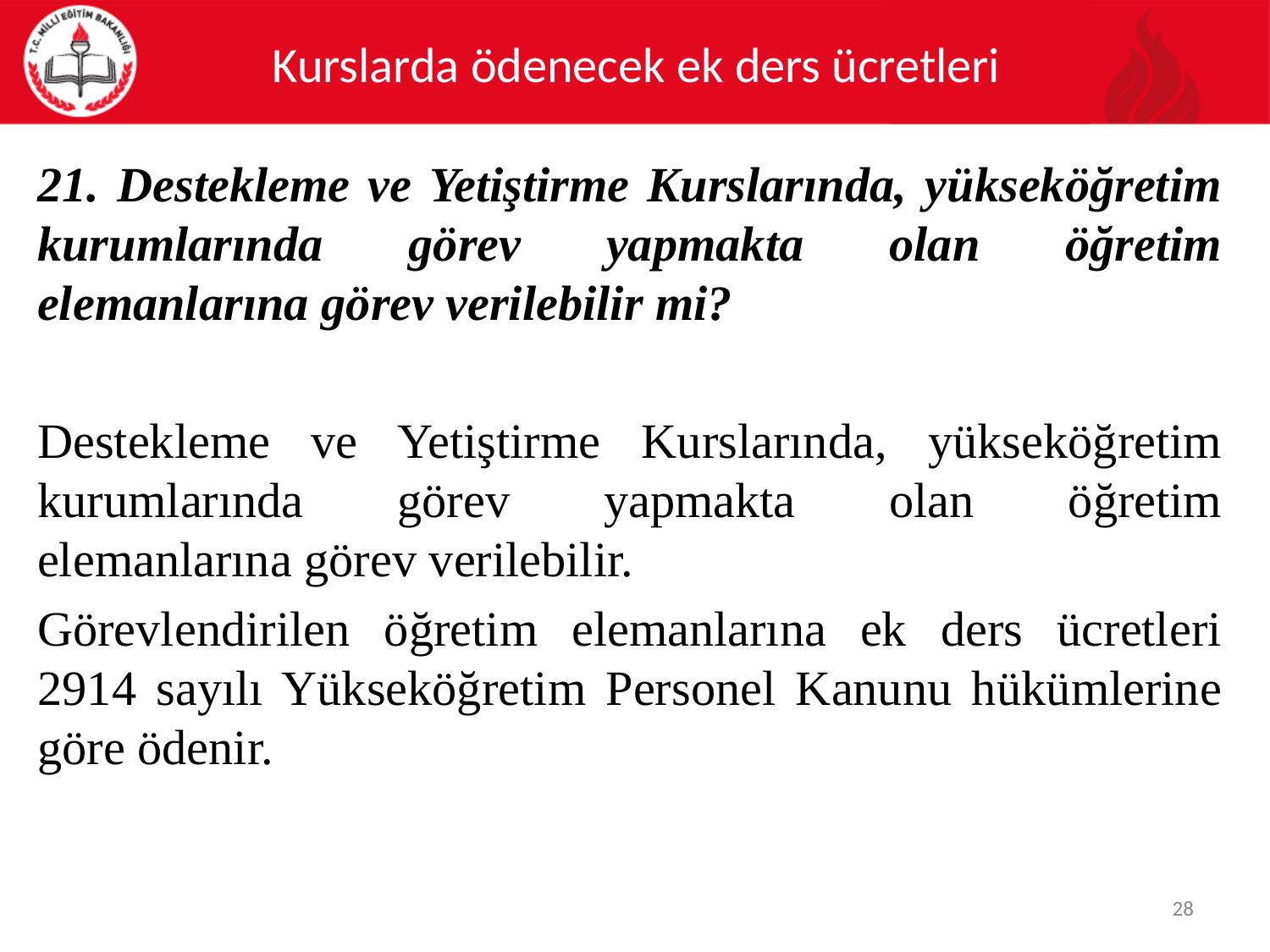

# Kurslarda ödenecek ek ders ücretleri
21. Destekleme ve Yetiştirme Kurslarında, yükseköğretim kurumlarında görev yapmakta olan öğretim elemanlarına görev verilebilir mi?

Destekleme ve Yetiştirme Kurslarında, yükseköğretim kurumlarında görev yapmakta olan öğretim elemanlarına görev verilebilir.
Görevlendirilen öğretim elemanlarına ek ders ücretleri 2914 sayılı Yükseköğretim Personel Kanunu hükümlerine göre ödenir.

28